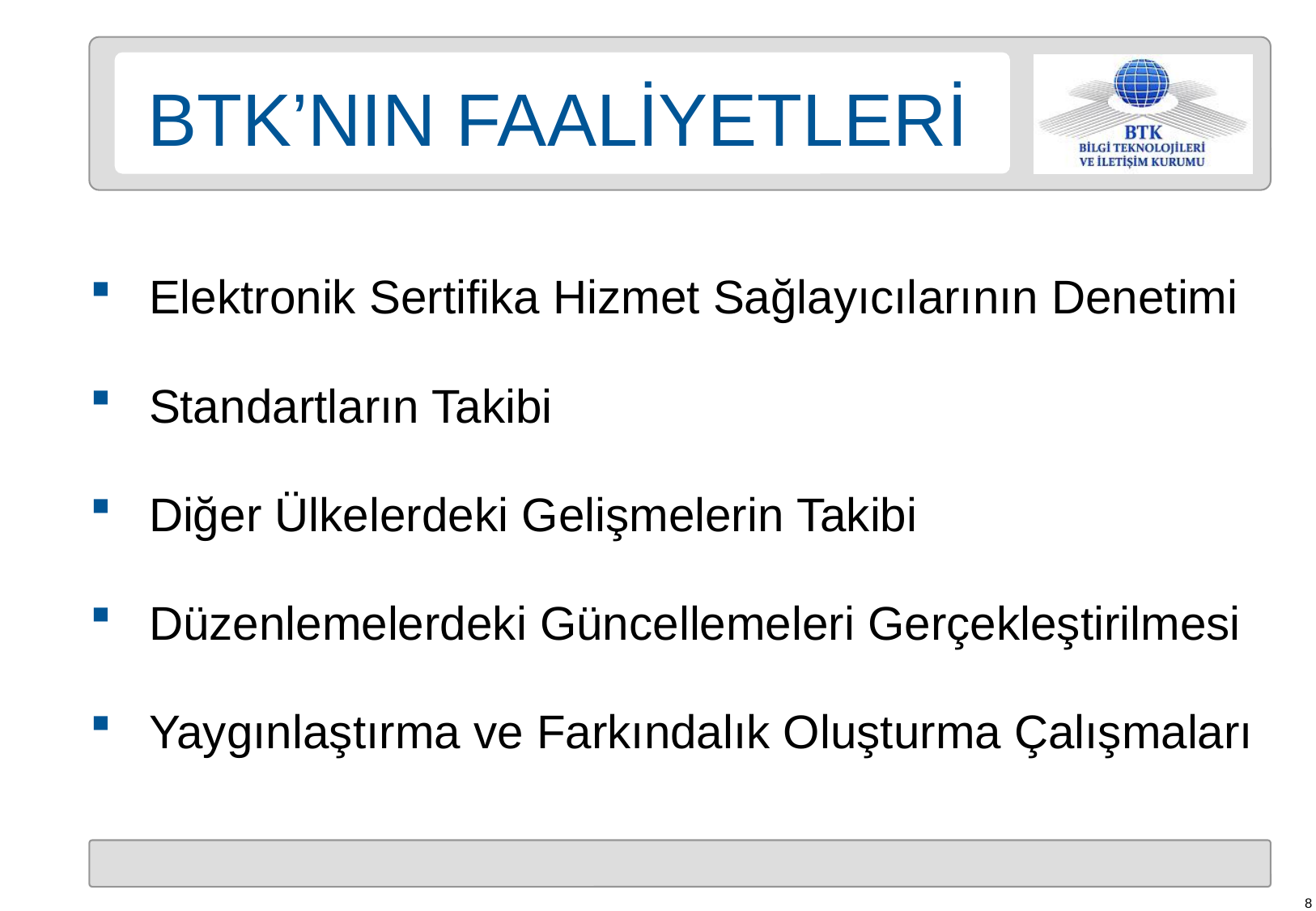

BTK’NIN FAALİYETLERİ
Elektronik Sertifika Hizmet Sağlayıcılarının Denetimi
Standartların Takibi
Diğer Ülkelerdeki Gelişmelerin Takibi
Düzenlemelerdeki Güncellemeleri Gerçekleştirilmesi
Yaygınlaştırma ve Farkındalık Oluşturma Çalışmaları